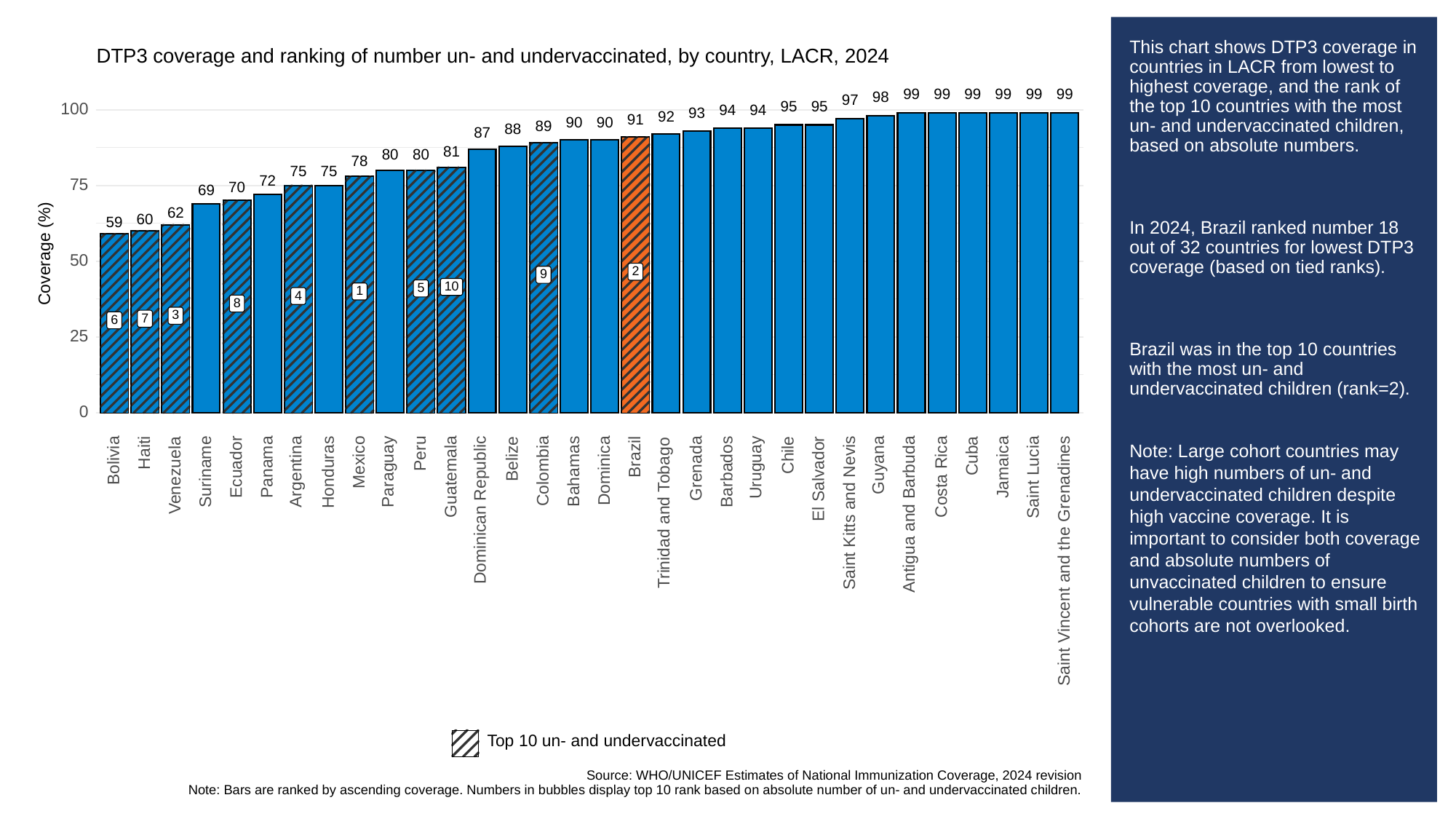

# This chart shows DTP3 coverage in countries in LACR from lowest to highest coverage, and the rank of the top 10 countries with the most un- and undervaccinated children, based on absolute numbers.

In 2024, Brazil ranked number 18 out of 32 countries for lowest DTP3 coverage (based on tied ranks).

Brazil was in the top 10 countries with the most un- and undervaccinated children (rank=2).

Note: Large cohort countries may have high numbers of un- and undervaccinated children despite high vaccine coverage. It is important to consider both coverage and absolute numbers of unvaccinated children to ensure vulnerable countries with small birth cohorts are not overlooked.

DTP3 coverage and ranking of number un- and undervaccinated, by country, LACR, 2024
99
99
99
99
99
99
98
97
95
95
100
94
94
93

92

91

90
90

89
88

87

81

80
80

78

75
75

72

75

70

69

62

60

59

Coverage (%)

50

2

9

10

5

1

4

8

3

7

6

25

0

Haiti
Peru
Chile
Cuba
Brazil
Belize
Bolivia
Mexico
Guyana
Uruguay
Jamaica
Ecuador
Panama
Grenada
Argentina
Paraguay
Dominica
Colombia
Bahamas
Suriname
Barbados
Honduras
Venezuela
Costa Rica
Guatemala
Saint Lucia
El Salvador
Dominican Republic
Trinidad and Tobago
Antigua and Barbuda
Saint Kitts and Nevis
Saint Vincent and the Grenadines

Top 10 un- and undervaccinated

Source: WHO/UNICEF Estimates of National Immunization Coverage, 2024 revision
Note: Bars are ranked by ascending coverage. Numbers in bubbles display top 10 rank based on absolute number of un- and undervaccinated children.